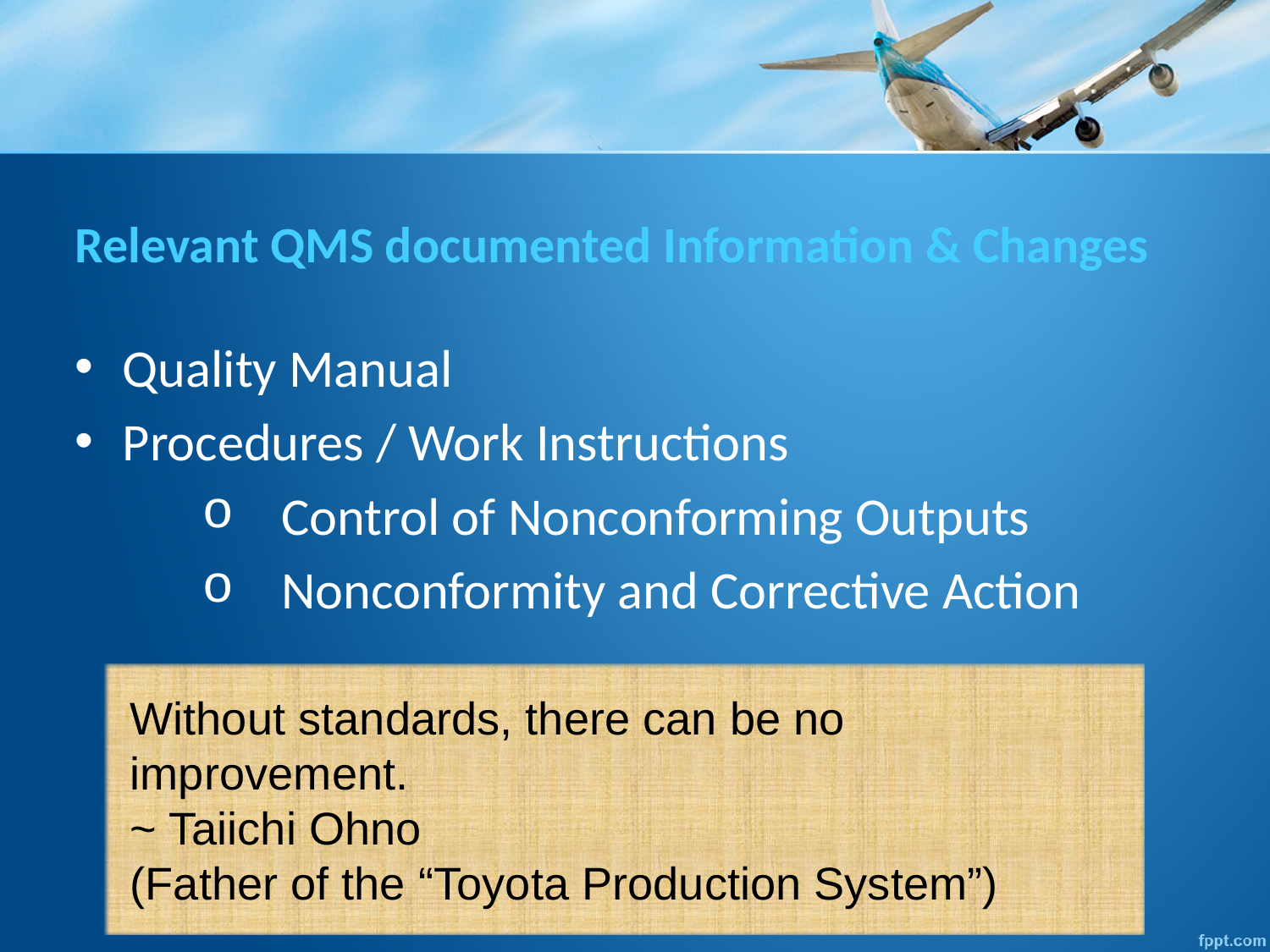

# Relevant QMS documented Information & Changes
Quality Manual
Procedures / Work Instructions
Control of Nonconforming Outputs
Nonconformity and Corrective Action

Without standards, there can be no improvement.
~ Taiichi Ohno
(Father of the “Toyota Production System”)